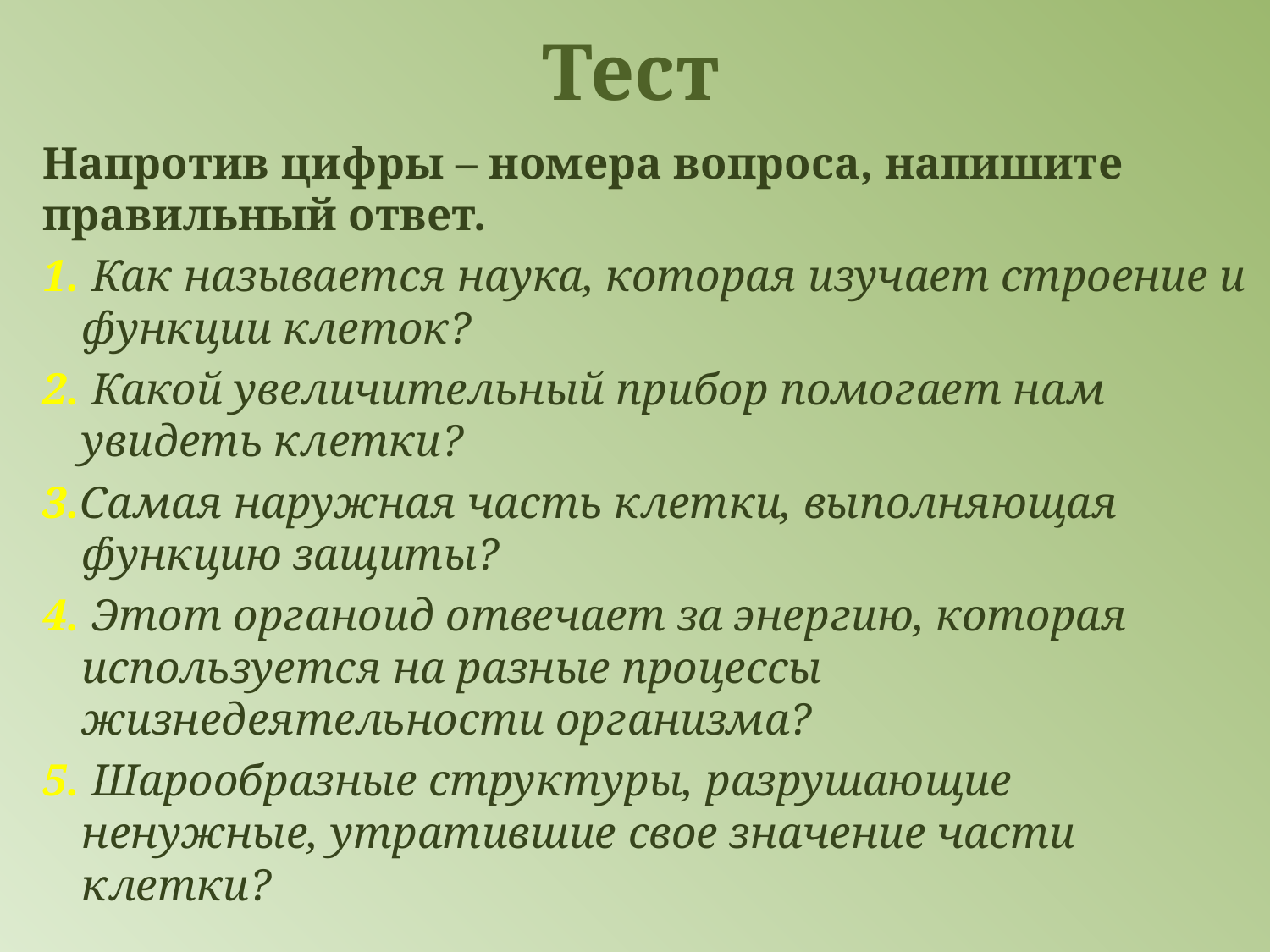

# Тест
Напротив цифры – номера вопроса, напишите правильный ответ.
1. Как называется наука, которая изучает строение и функции клеток?
2. Какой увеличительный прибор помогает нам увидеть клетки?
3.Самая наружная часть клетки, выполняющая функцию защиты?
4. Этот органоид отвечает за энергию, которая используется на разные процессы жизнедеятельности организма?
5. Шарообразные структуры, разрушающие ненужные, утратившие свое значение части клетки?